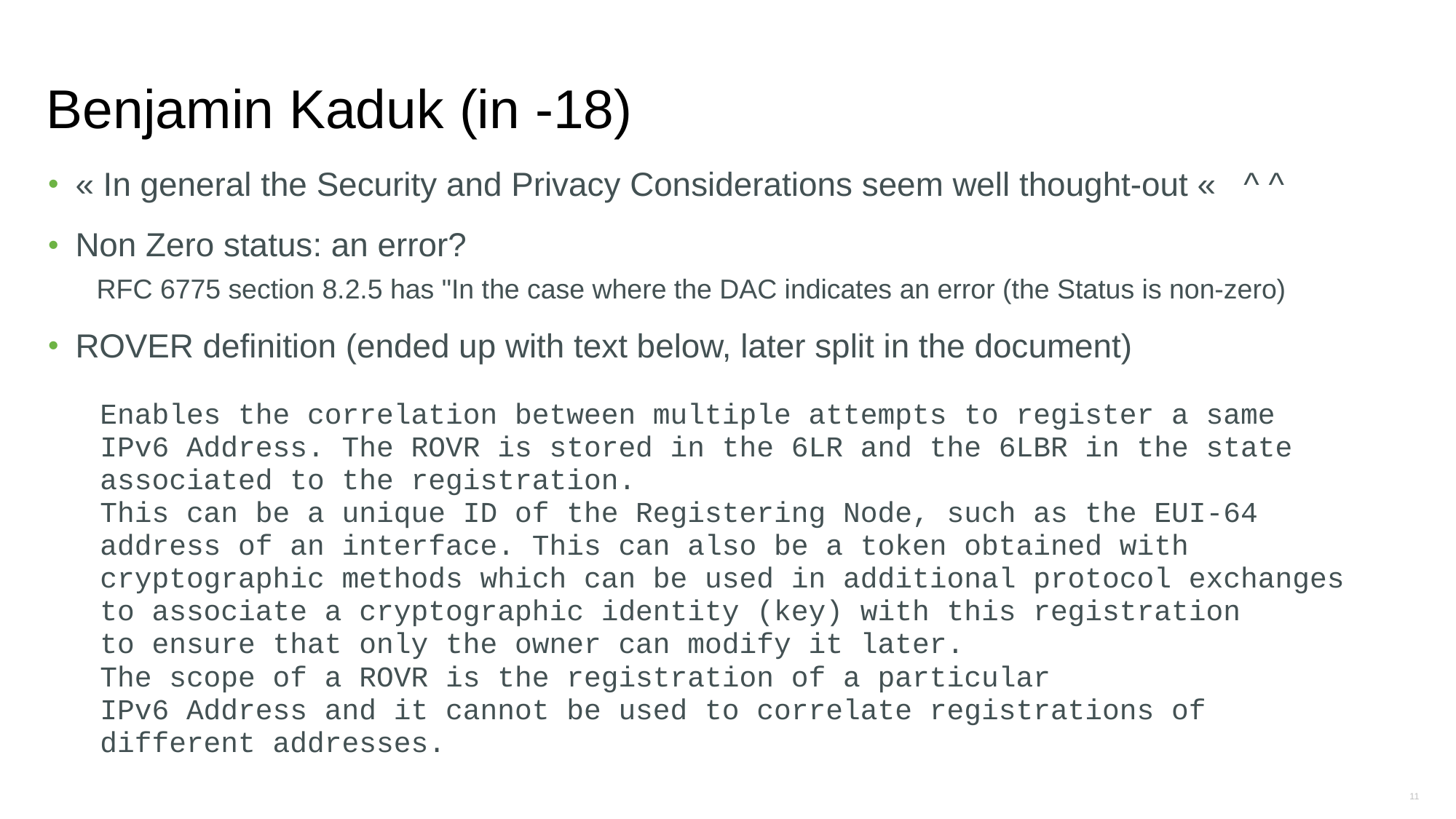

# Benjamin Kaduk (in -18)
« In general the Security and Privacy Considerations seem well thought-out «   ^ ^
Non Zero status: an error?
RFC 6775 section 8.2.5 has "In the case where the DAC indicates an error (the Status is non-zero)
ROVER definition (ended up with text below, later split in the document)

   Enables the correlation between multiple attempts to register a same
   IPv6 Address. The ROVR is stored in the 6LR and the 6LBR in the state
   associated to the registration.
   This can be a unique ID of the Registering Node, such as the EUI-64
   address of an interface. This can also be a token obtained with
   cryptographic methods which can be used in additional protocol exchanges
   to associate a cryptographic identity (key) with this registration
   to ensure that only the owner can modify it later.
   The scope of a ROVR is the registration of a particular
   IPv6 Address and it cannot be used to correlate registrations of
   different addresses.